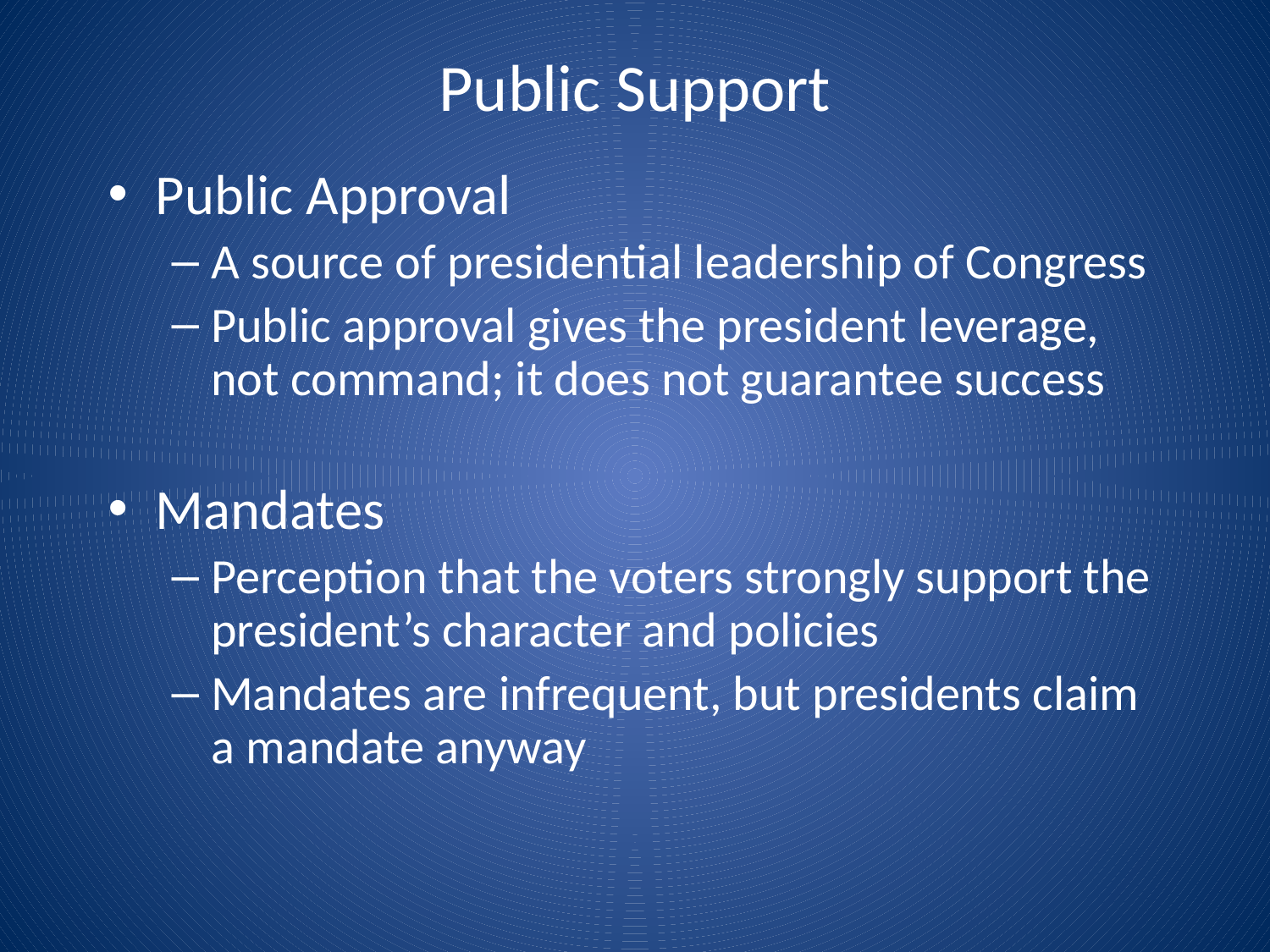

# Public Support
Public Approval
A source of presidential leadership of Congress
Public approval gives the president leverage, not command; it does not guarantee success

Mandates
Perception that the voters strongly support the president’s character and policies
Mandates are infrequent, but presidents claim a mandate anyway